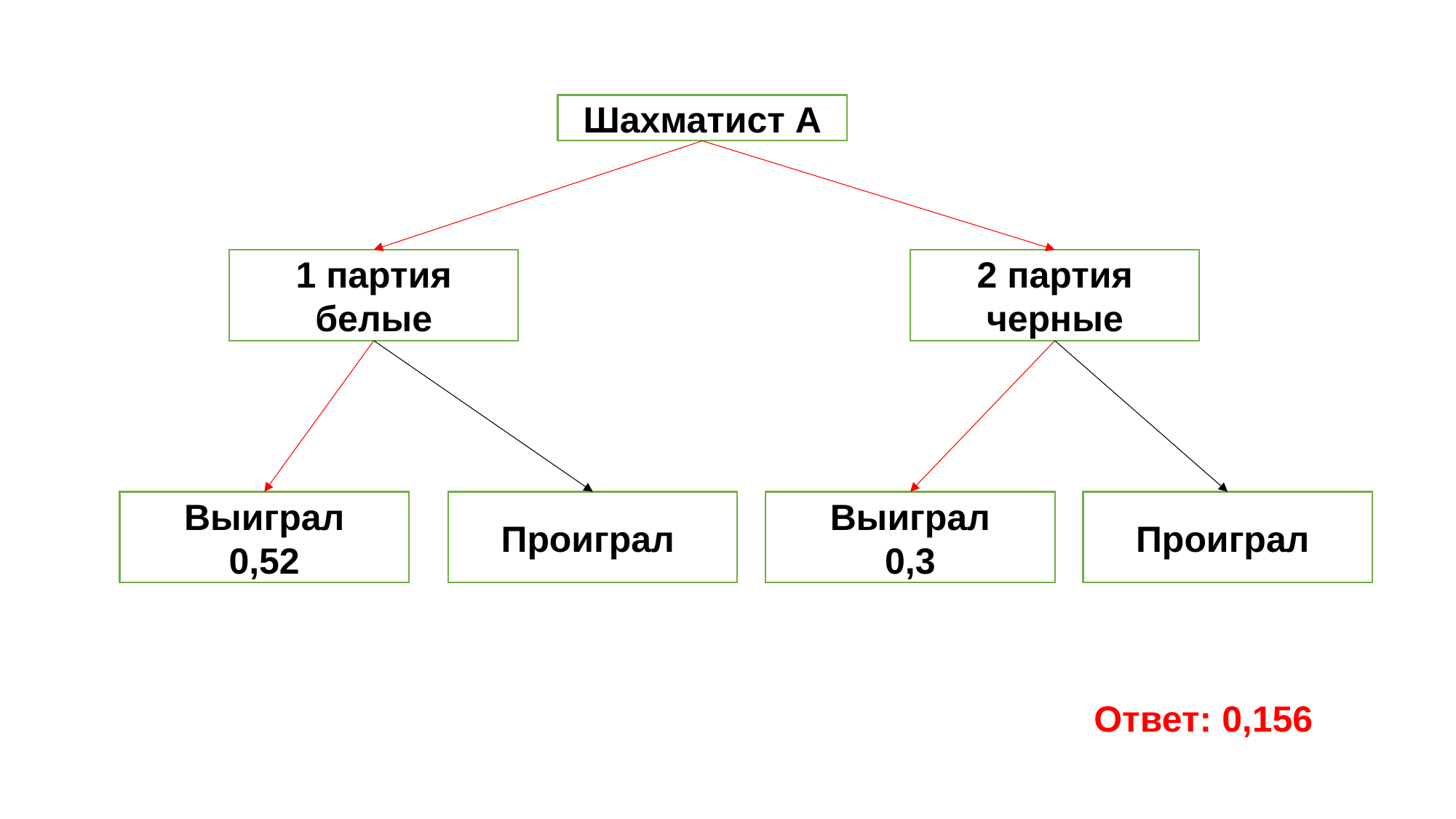

Шахматист А
1 партия
белые
2 партия
черные
Выиграл
0,52
Проиграл
Выиграл
0,3
Проиграл
Ответ: 0,156